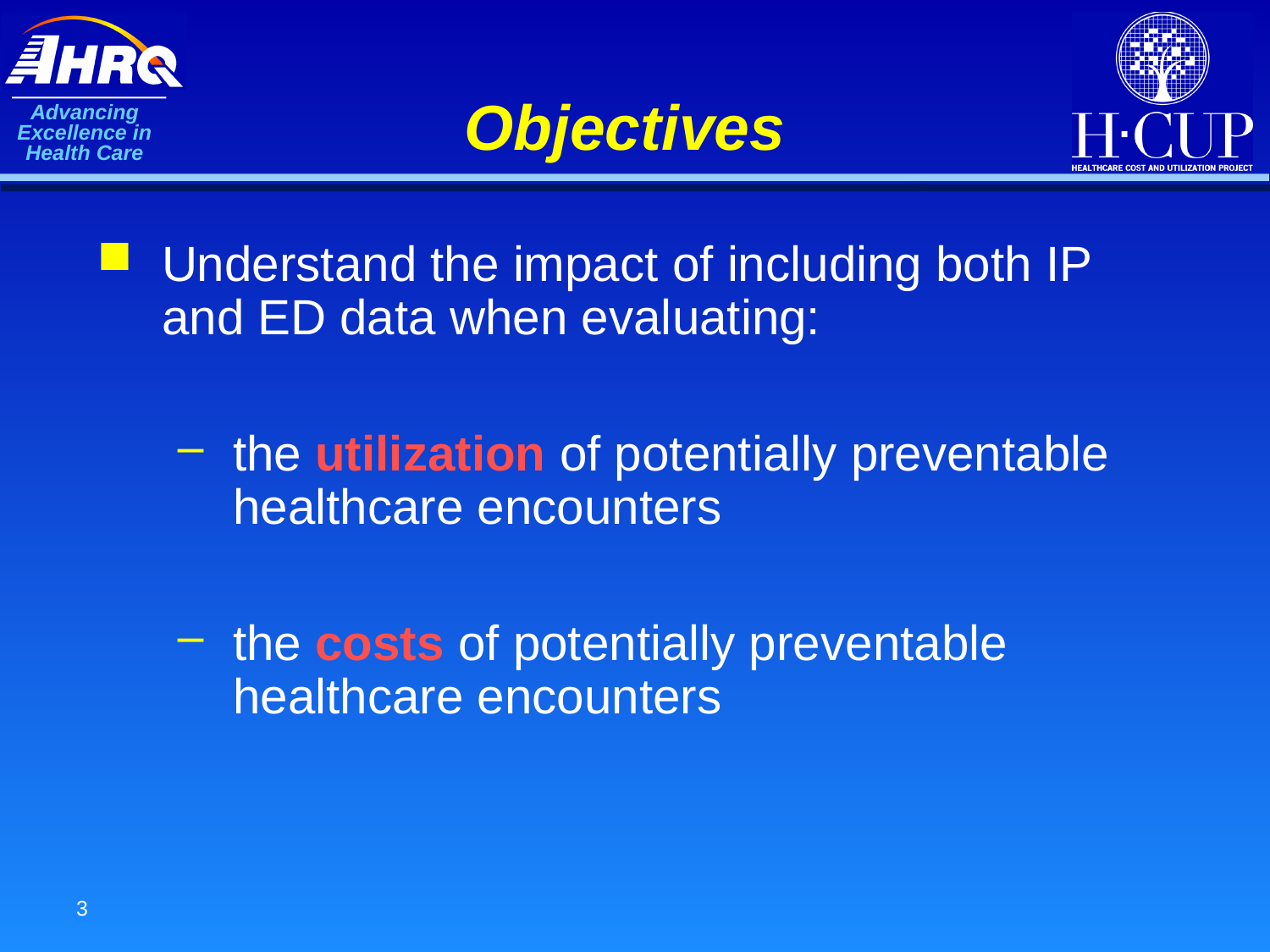

# Objectives
Understand the impact of including both IP and ED data when evaluating:

the utilization of potentially preventable healthcare encounters

the costs of potentially preventable healthcare encounters
3